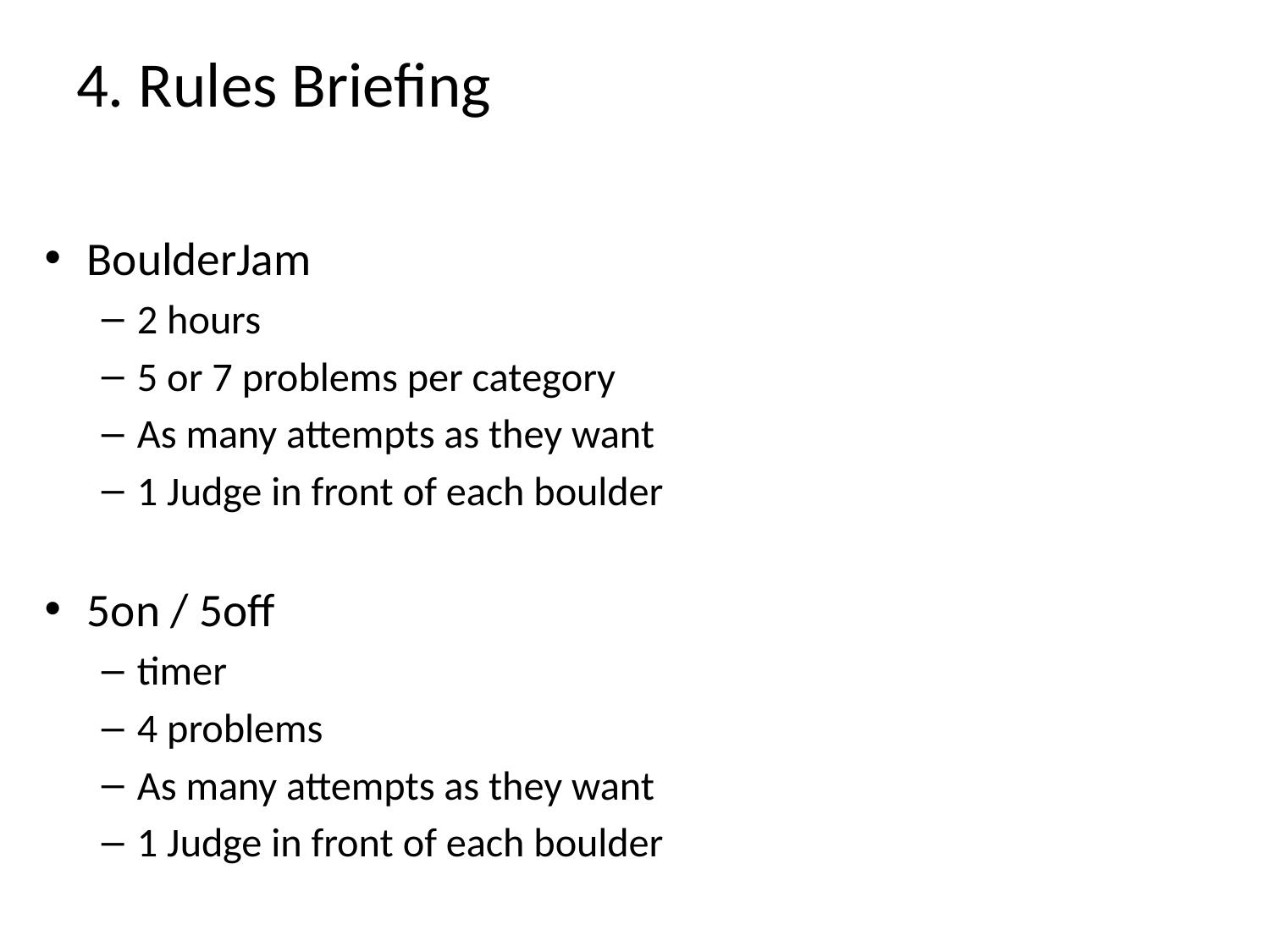

# 4. Rules Briefing
BoulderJam
2 hours
5 or 7 problems per category
As many attempts as they want
1 Judge in front of each boulder

5on / 5off
timer
4 problems
As many attempts as they want
1 Judge in front of each boulder